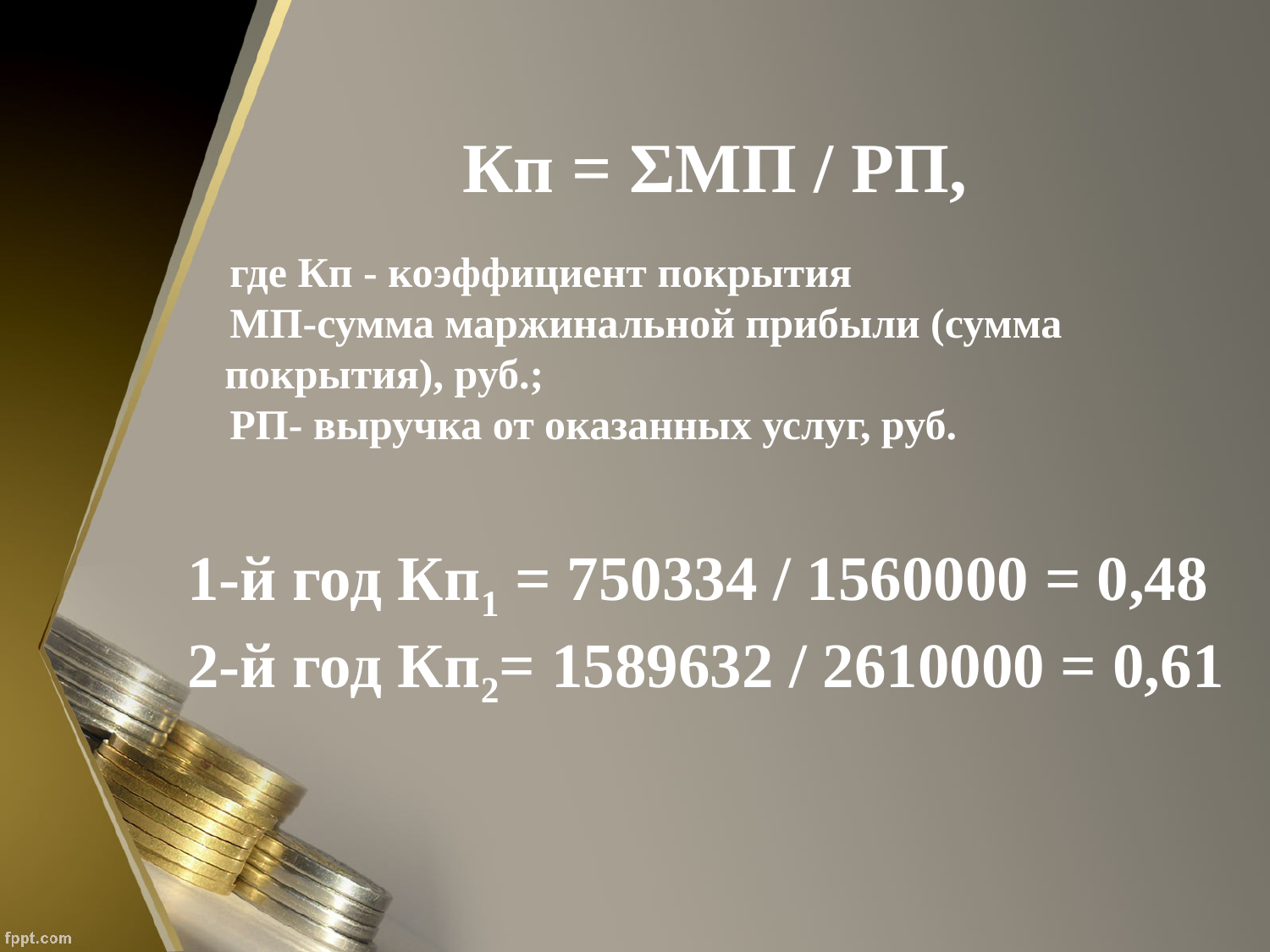

Кп = ΣМП / РП,

    где Кп - коэффициент покрытия
    МП-сумма маржинальной прибыли (сумма    покрытия), руб.;
    РП- выручка от оказанных услуг, руб.

1-й год Кп1 = 750334 / 1560000 = 0,48
2-й год Кп2= 1589632 / 2610000 = 0,61